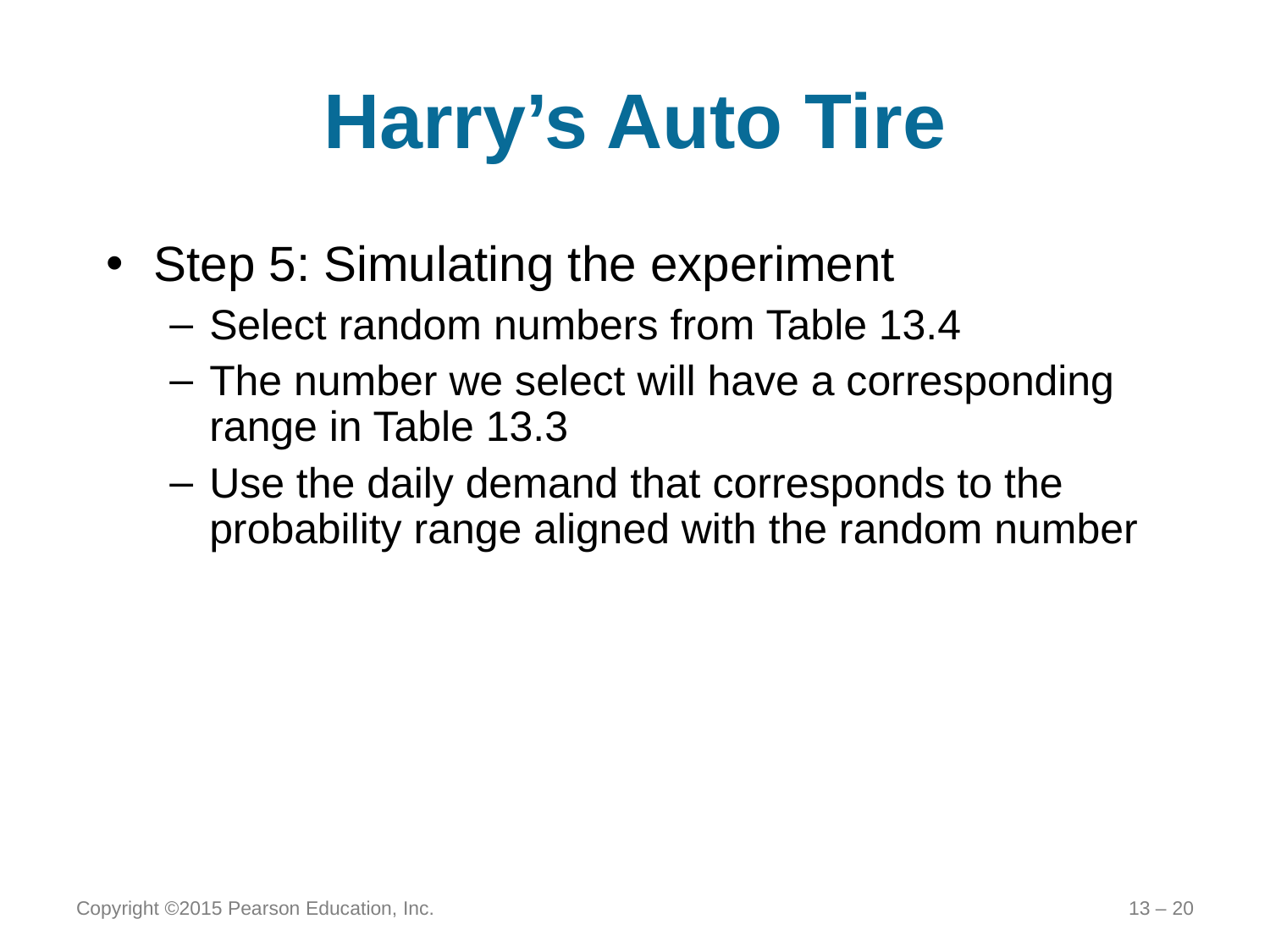

# Harry’s Auto Tire
Step 5: Simulating the experiment
Select random numbers from Table 13.4
The number we select will have a corresponding range in Table 13.3
Use the daily demand that corresponds to the probability range aligned with the random number
Copyright ©2015 Pearson Education, Inc.
13 – 20